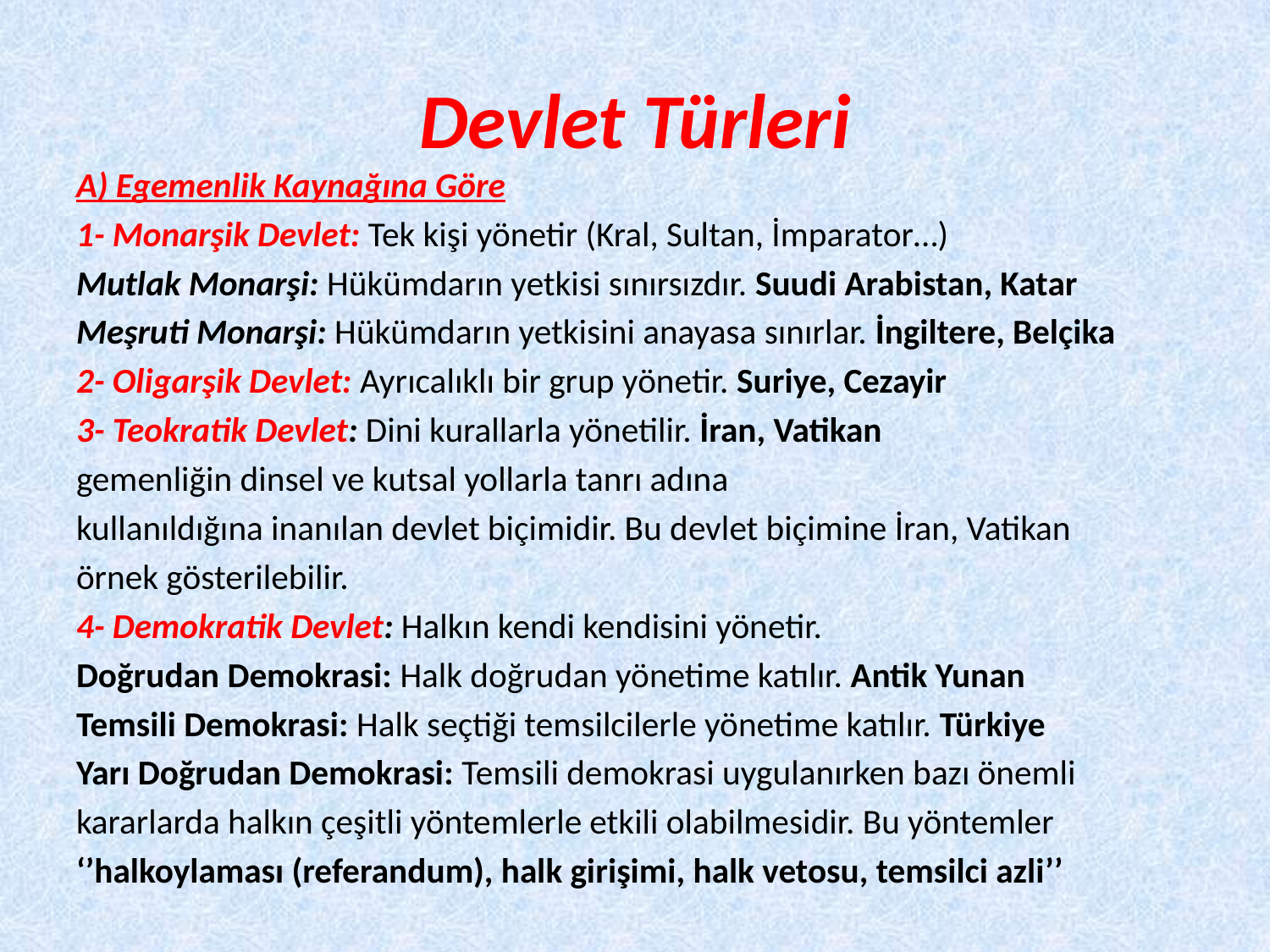

# Devlet Türleri
A) Egemenlik Kaynağına Göre
1- Monarşik Devlet: Tek kişi yönetir (Kral, Sultan, İmparator…)
Mutlak Monarşi: Hükümdarın yetkisi sınırsızdır. Suudi Arabistan, Katar
Meşruti Monarşi: Hükümdarın yetkisini anayasa sınırlar. İngiltere, Belçika
2- Oligarşik Devlet: Ayrıcalıklı bir grup yönetir. Suriye, Cezayir
3- Teokratik Devlet: Dini kurallarla yönetilir. İran, Vatikan
gemenliğin dinsel ve kutsal yollarla tanrı adına
kullanıldığına inanılan devlet biçimidir. Bu devlet biçimine İran, Vatikan
örnek gösterilebilir.
4- Demokratik Devlet: Halkın kendi kendisini yönetir.
Doğrudan Demokrasi: Halk doğrudan yönetime katılır. Antik Yunan
Temsili Demokrasi: Halk seçtiği temsilcilerle yönetime katılır. Türkiye
Yarı Doğrudan Demokrasi: Temsili demokrasi uygulanırken bazı önemli
kararlarda halkın çeşitli yöntemlerle etkili olabilmesidir. Bu yöntemler
‘’halkoylaması (referandum), halk girişimi, halk vetosu, temsilci azli’’